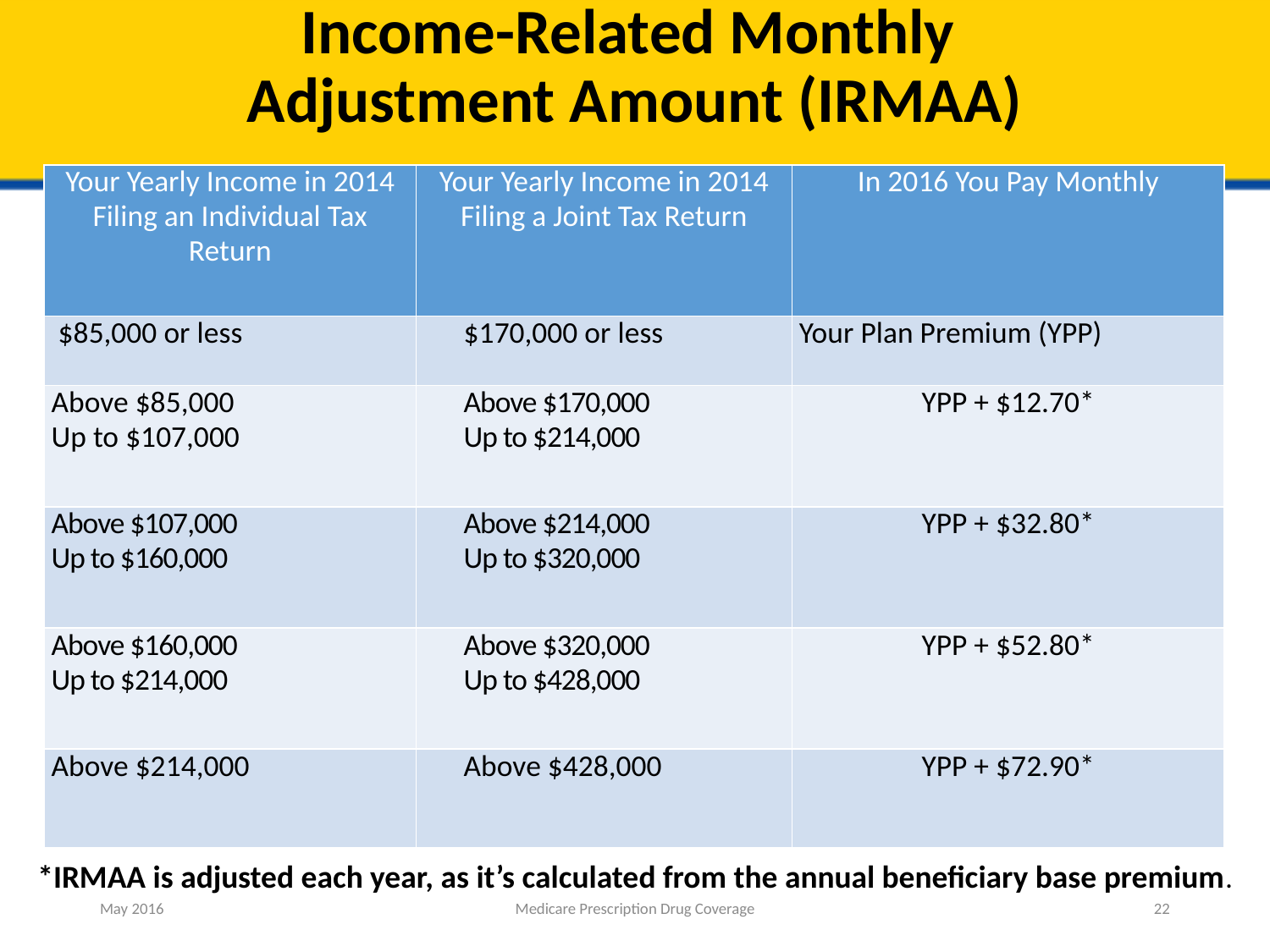

# Income-Related Monthly Adjustment Amount (IRMAA)
| Your Yearly Income in 2014 Filing an Individual Tax Return | Your Yearly Income in 2014 Filing a Joint Tax Return | In 2016 You Pay Monthly |
| --- | --- | --- |
| $85,000 or less | $170,000 or less | Your Plan Premium (YPP) |
| Above $85,000 Up to $107,000 | Above $170,000 Up to $214,000 | YPP + $12.70\* |
| Above $107,000 Up to $160,000 | Above $214,000 Up to $320,000 | YPP + $32.80\* |
| Above $160,000 Up to $214,000 | Above $320,000 Up to $428,000 | YPP + $52.80\* |
| Above $214,000 | Above $428,000 | YPP + $72.90\* |
*IRMAA is adjusted each year, as it’s calculated from the annual beneficiary base premium.
May 2016
Medicare Prescription Drug Coverage
22